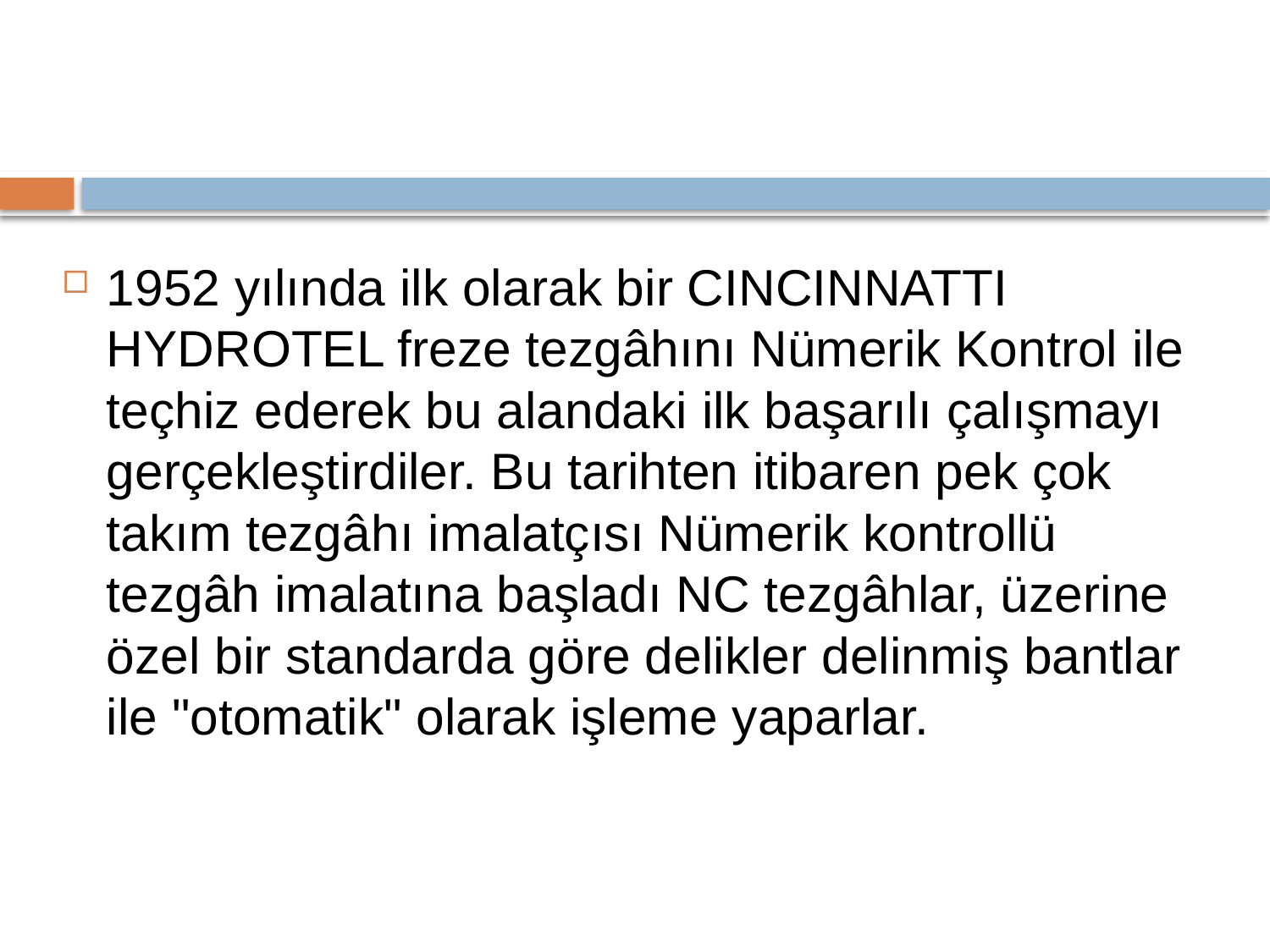

#
1952 yılında ilk olarak bir CINCINNATTI HYDROTEL freze tezgâhını Nümerik Kontrol ile teçhiz ederek bu alandaki ilk başarılı çalışmayı gerçekleştirdiler. Bu tarihten itibaren pek çok takım tezgâhı imalatçısı Nümerik kontrollü tezgâh imalatına başladı NC tezgâhlar, üzerine özel bir standarda göre delikler delinmiş bantlar ile "otomatik" olarak işleme yaparlar.